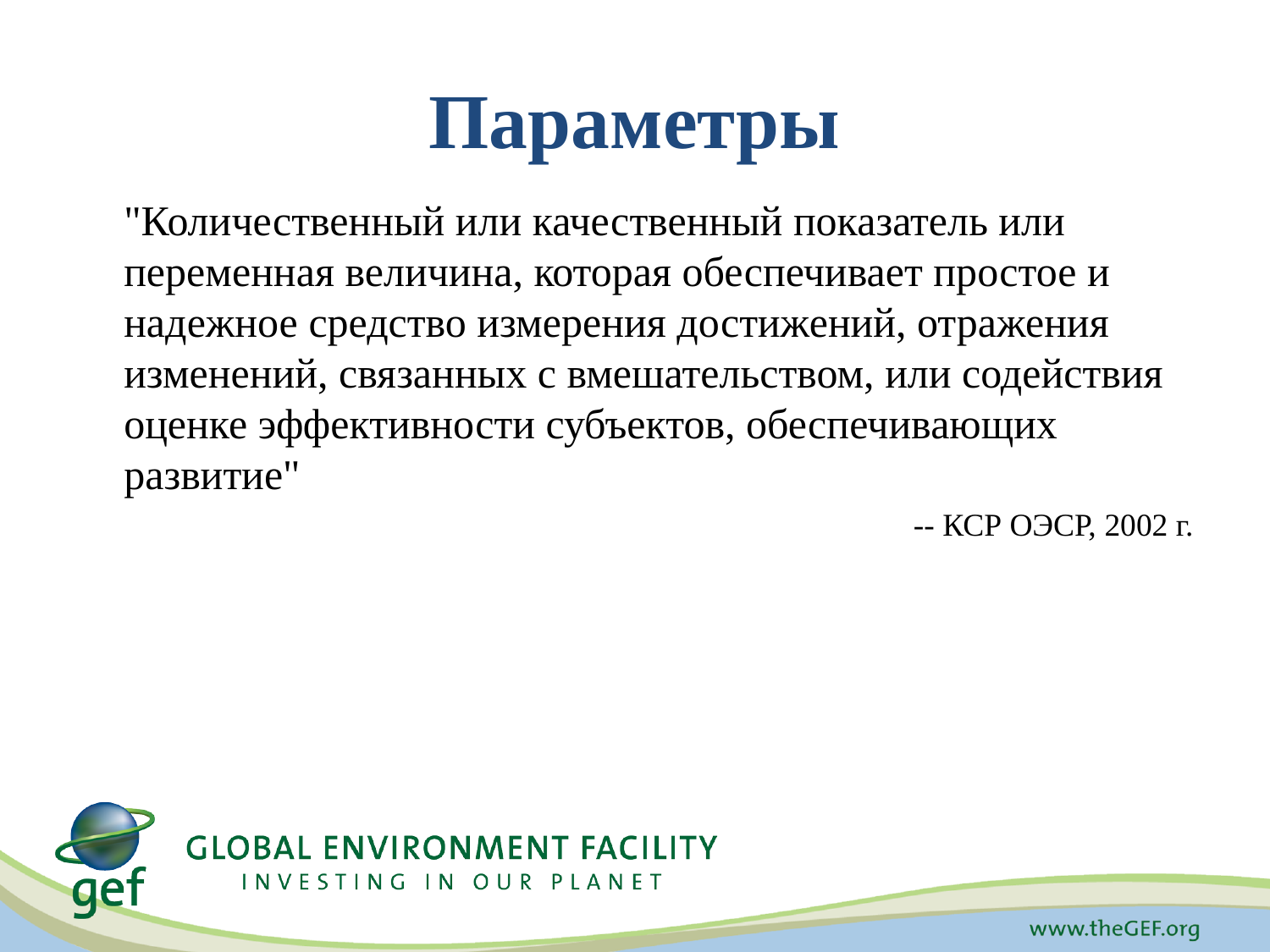

# Параметры
	"Количественный или качественный показатель или переменная величина, которая обеспечивает простое и надежное средство измерения достижений, отражения изменений, связанных с вмешательством, или содействия оценке эффективности субъектов, обеспечивающих развитие"
-- КСР ОЭСР, 2002 г.